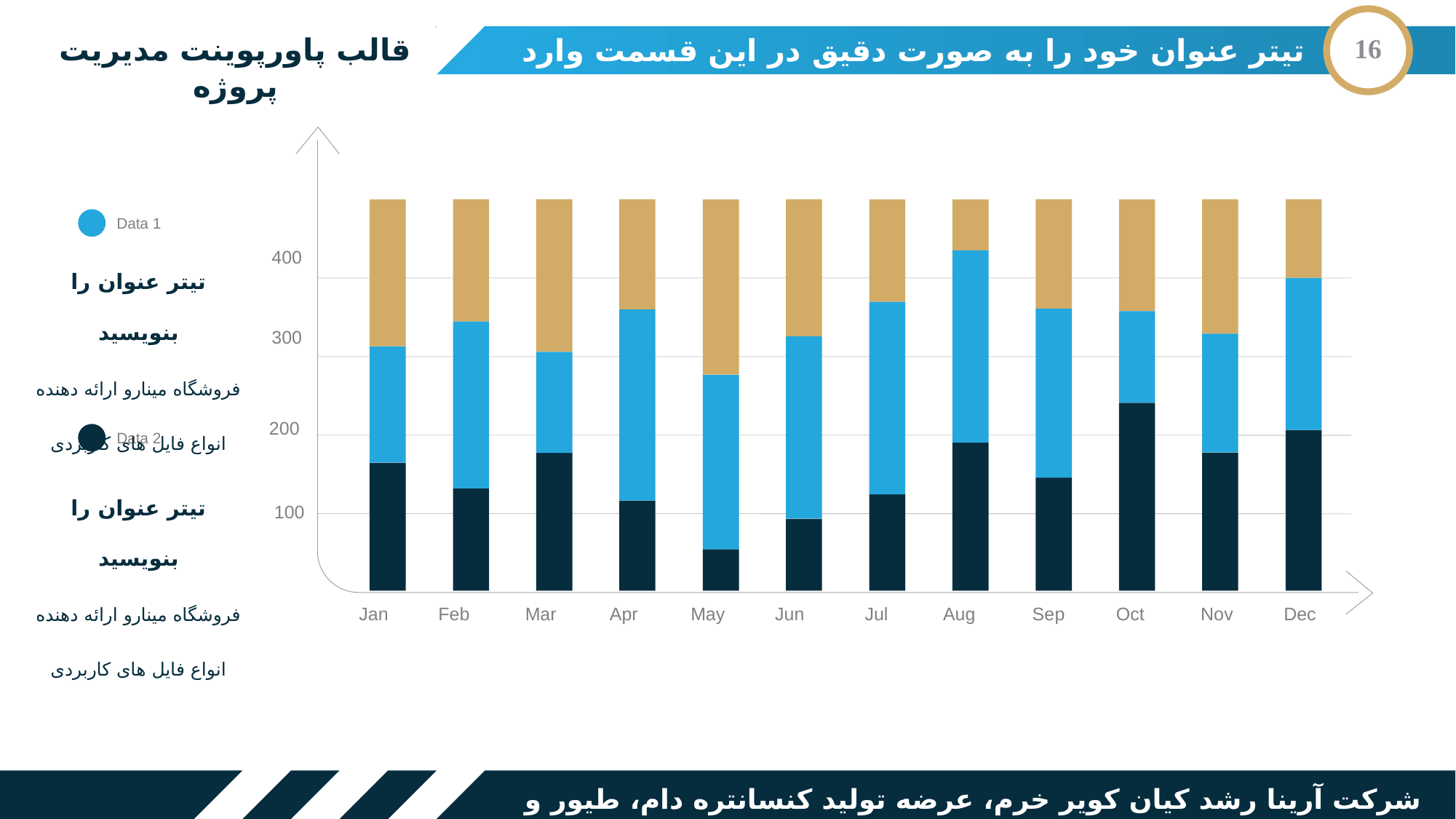

قالب پاورپوینت مدیریت پروژه
تیتر عنوان خود را به صورت دقیق در این قسمت وارد نمایید
16

400
300
200
100
Feb
Mar
Apr
May
Jun
Jul
Aug
Sep
Oct
Nov
Dec
Jan

Data 1

تیتر عنوان را بنویسید
فروشگاه مینارو ارائه دهنده انواع فایل های کاربردی
Data 2

تیتر عنوان را بنویسید
فروشگاه مینارو ارائه دهنده انواع فایل های کاربردی
شرکت آرینا رشد کیان کویر خرم، عرضه تولید کنسانتره دام، طیور و آبزیان